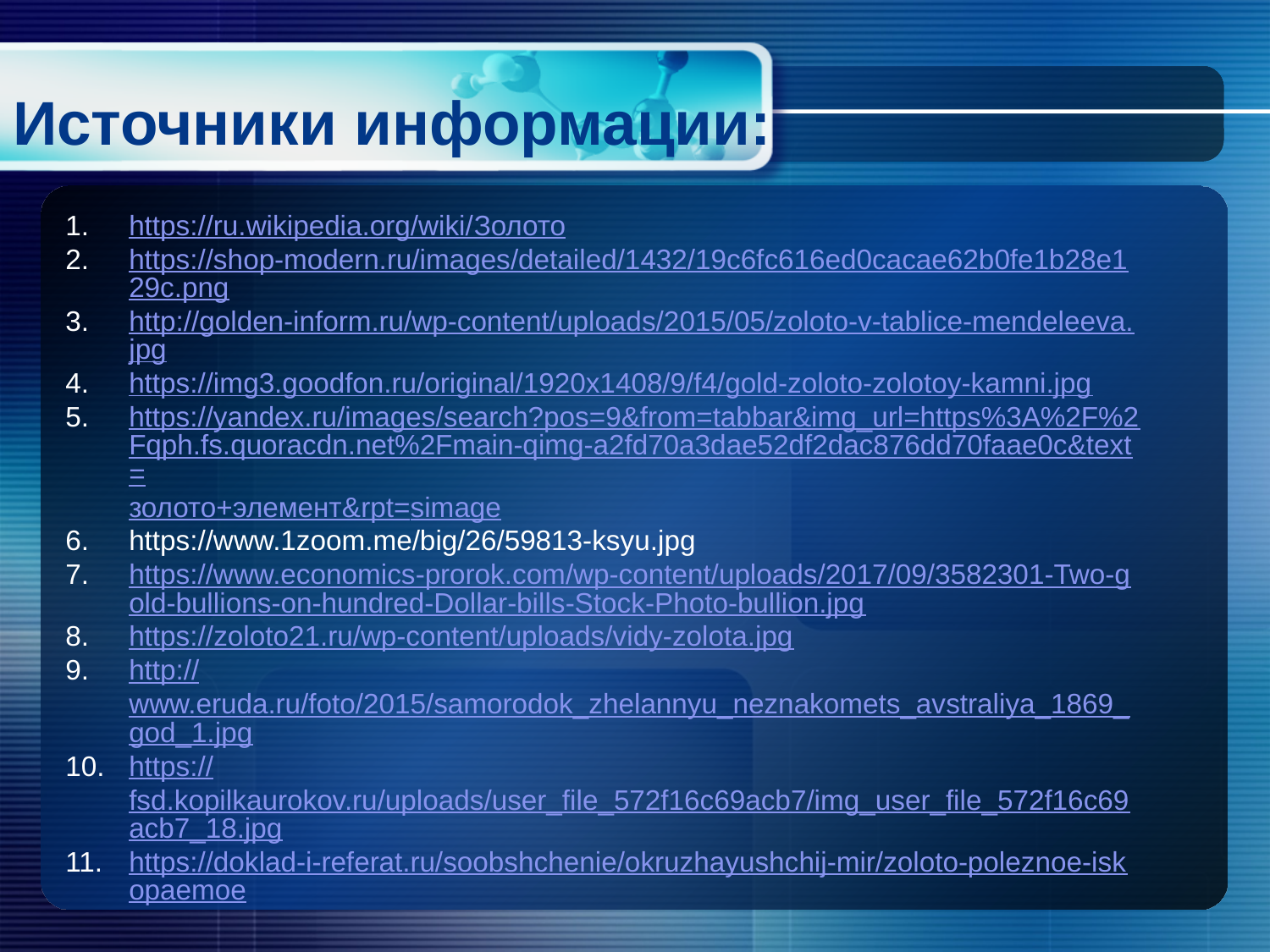

# Источники информации:
https://ru.wikipedia.org/wiki/Золото
https://shop-modern.ru/images/detailed/1432/19c6fc616ed0cacae62b0fe1b28e129c.png
http://golden-inform.ru/wp-content/uploads/2015/05/zoloto-v-tablice-mendeleeva.jpg
https://img3.goodfon.ru/original/1920x1408/9/f4/gold-zoloto-zolotoy-kamni.jpg
https://yandex.ru/images/search?pos=9&from=tabbar&img_url=https%3A%2F%2Fqph.fs.quoracdn.net%2Fmain-qimg-a2fd70a3dae52df2dac876dd70faae0c&text=золото+элемент&rpt=simage
https://www.1zoom.me/big/26/59813-ksyu.jpg
https://www.economics-prorok.com/wp-content/uploads/2017/09/3582301-Two-gold-bullions-on-hundred-Dollar-bills-Stock-Photo-bullion.jpg
https://zoloto21.ru/wp-content/uploads/vidy-zolota.jpg
http://www.eruda.ru/foto/2015/samorodok_zhelannyu_neznakomets_avstraliya_1869_god_1.jpg
https://fsd.kopilkaurokov.ru/uploads/user_file_572f16c69acb7/img_user_file_572f16c69acb7_18.jpg
https://doklad-i-referat.ru/soobshchenie/okruzhayushchij-mir/zoloto-poleznoe-iskopaemoe